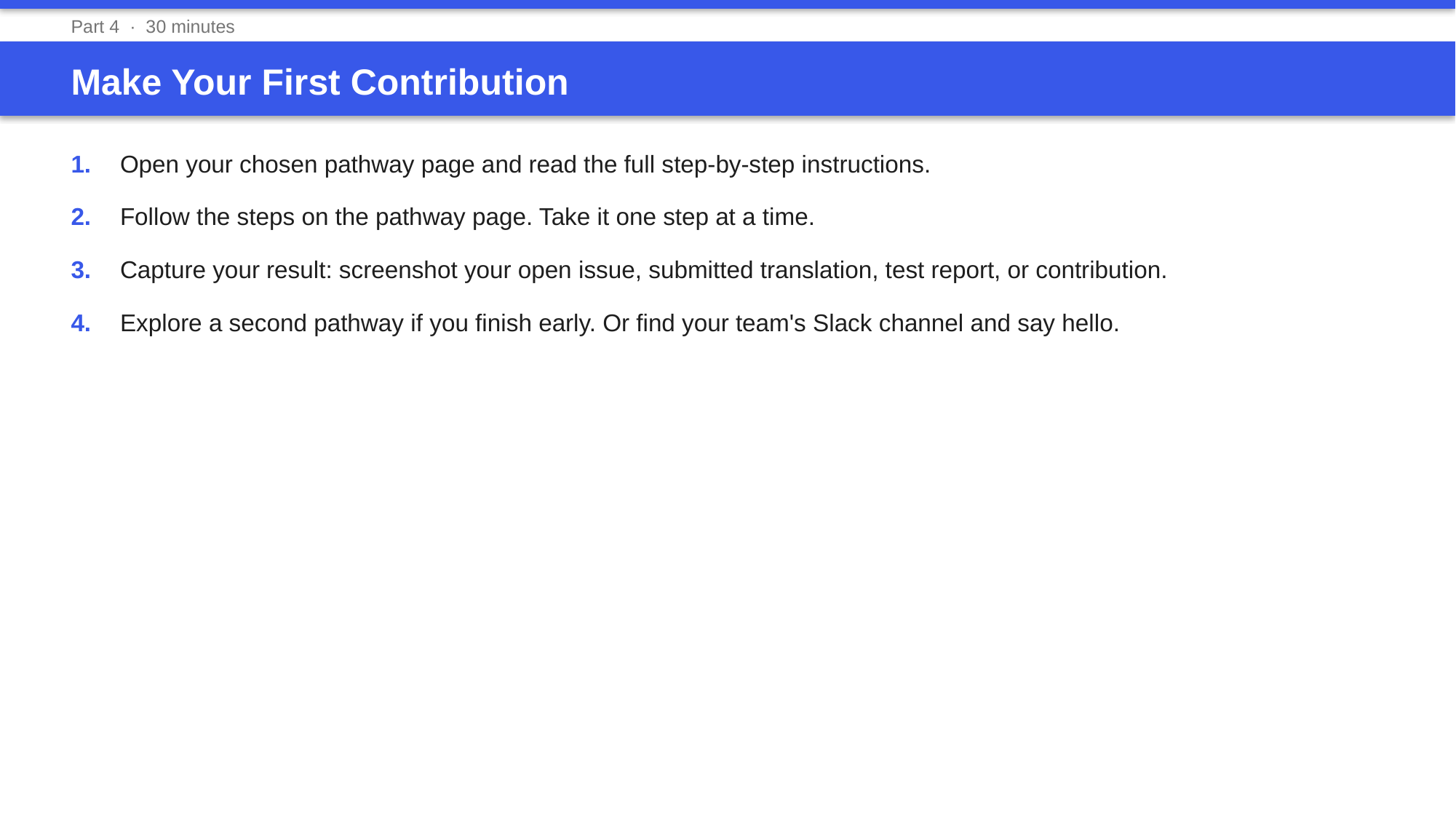

Part 4  ·  30 minutes

Make Your First Contribution
1.	Open your chosen pathway page and read the full step-by-step instructions.
2.	Follow the steps on the pathway page. Take it one step at a time.
3.	Capture your result: screenshot your open issue, submitted translation, test report, or contribution.
4.	Explore a second pathway if you finish early. Or find your team's Slack channel and say hello.